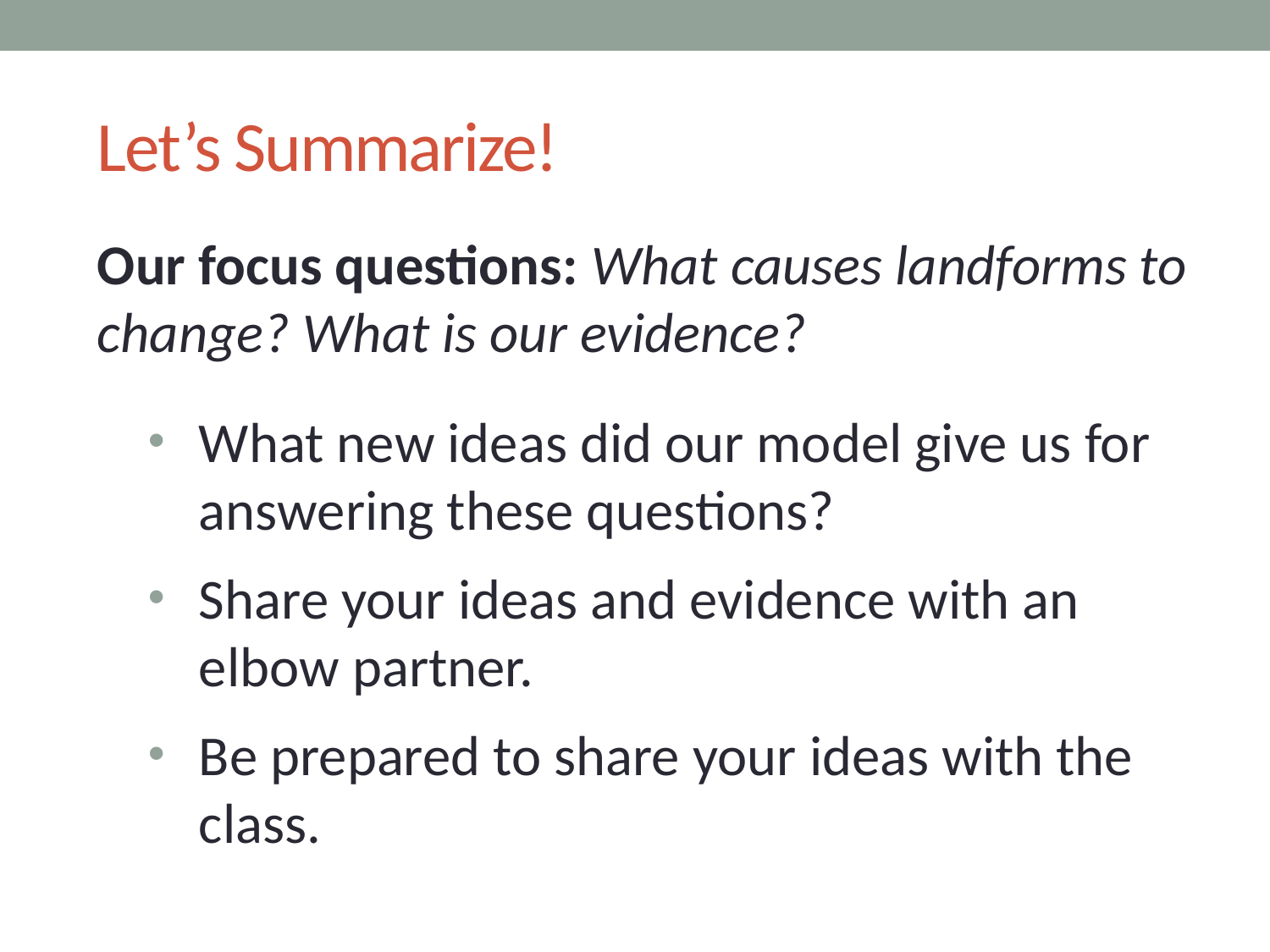

# Let’s Summarize!
Our focus questions: What causes landforms to change? What is our evidence?
What new ideas did our model give us for answering these questions?
Share your ideas and evidence with an elbow partner.
Be prepared to share your ideas with the class.